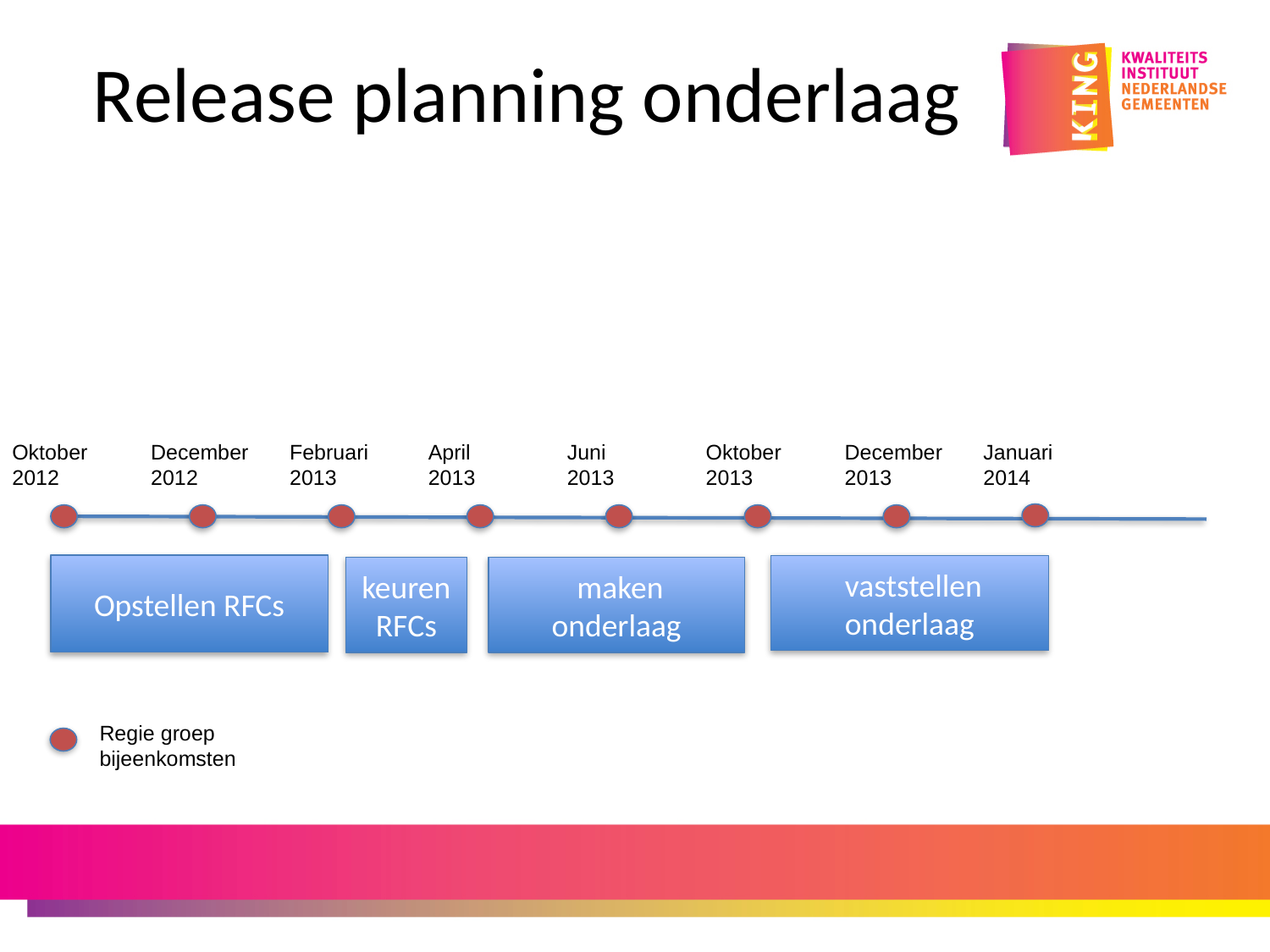

# Release planning onderlaag
Oktober
2012

December
2012

Februari
2013

April
2013

Juni
2013

Oktober
2013

December
2013

Januari
2014

Opstellen RFCs
 vaststellen
onderlaag
keuren
RFCs
 maken
onderlaag
Regie groep bijeenkomsten